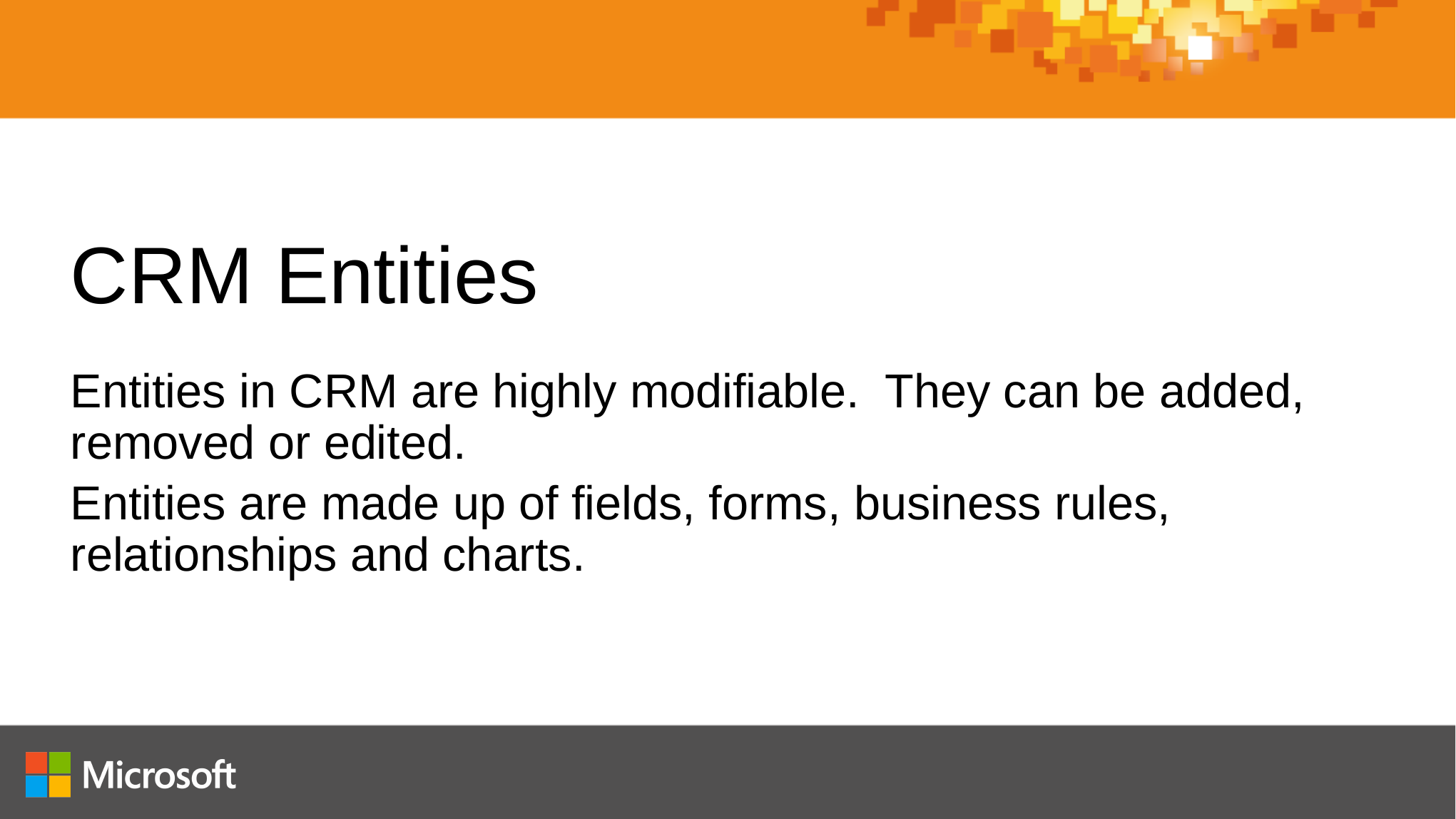

CRM Entities
Entities in CRM are highly modifiable.  They can be added, removed or edited.
Entities are made up of fields, forms, business rules, relationships and charts.